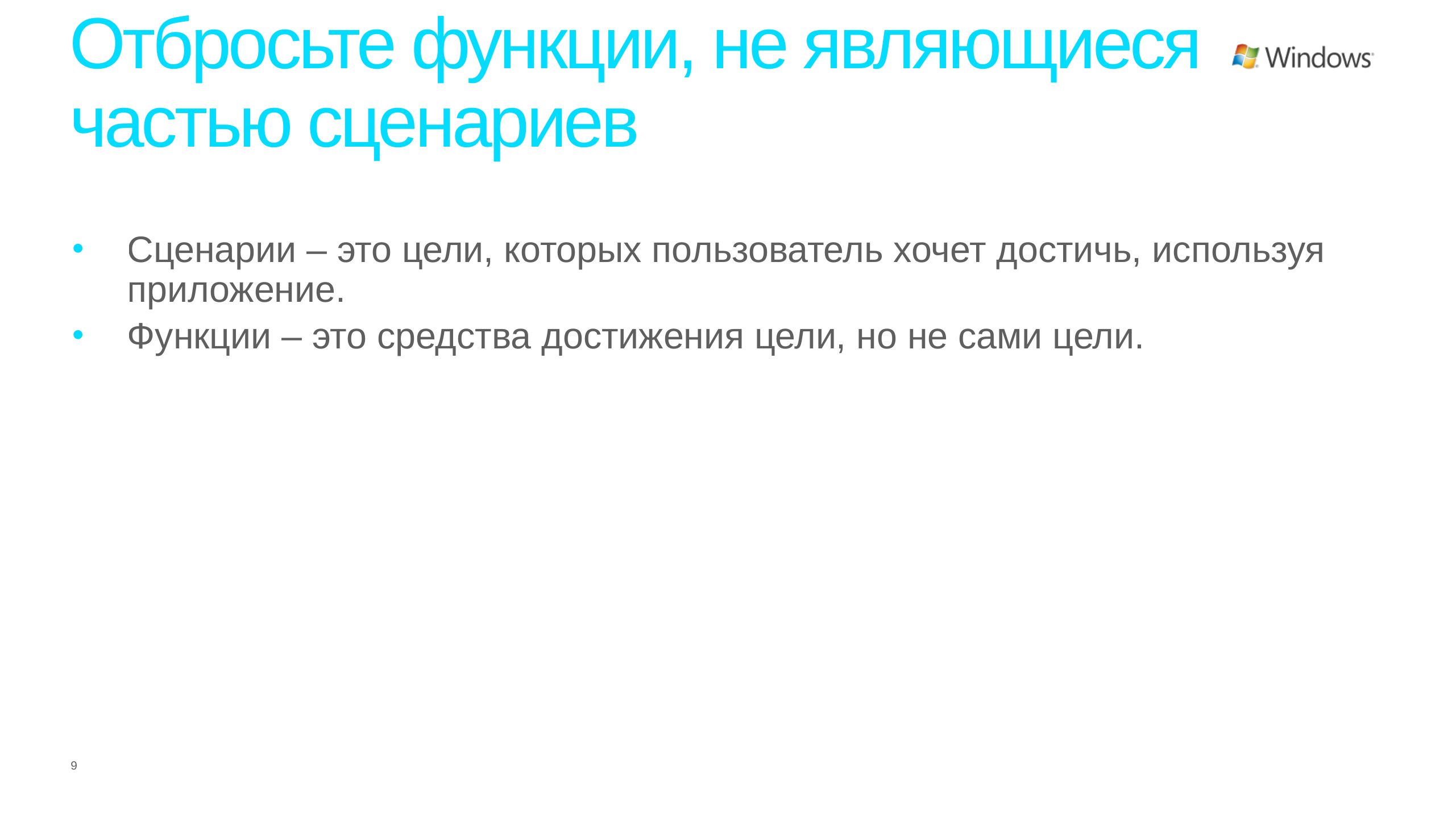

# Отбросьте функции, не являющиеся частью сценариев

Сценарии – это цели, которых пользователь хочет достичь, используя приложение.
Функции – это средства достижения цели, но не сами цели.